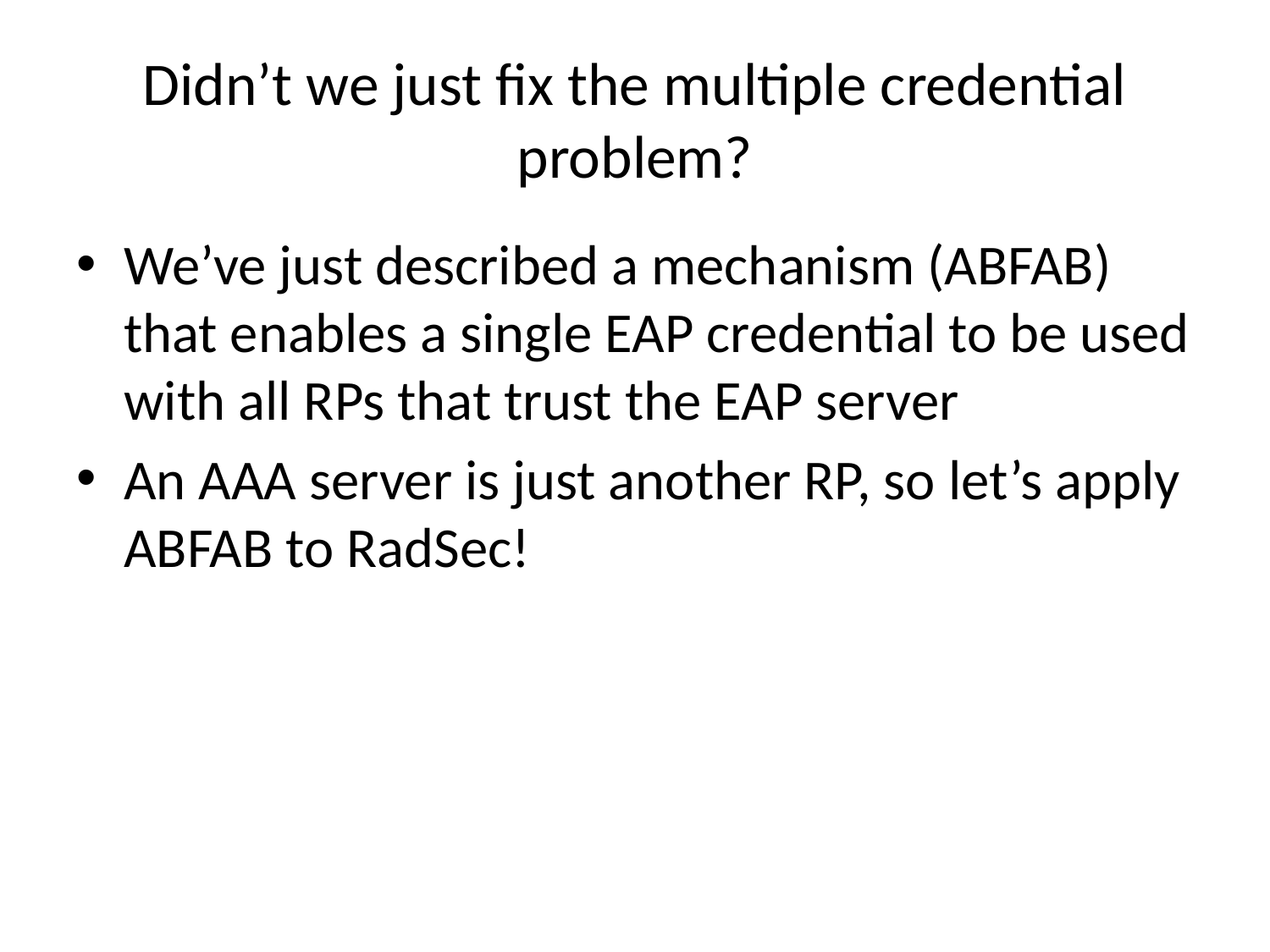

# Didn’t we just fix the multiple credential problem?
We’ve just described a mechanism (ABFAB) that enables a single EAP credential to be used with all RPs that trust the EAP server
An AAA server is just another RP, so let’s apply ABFAB to RadSec!